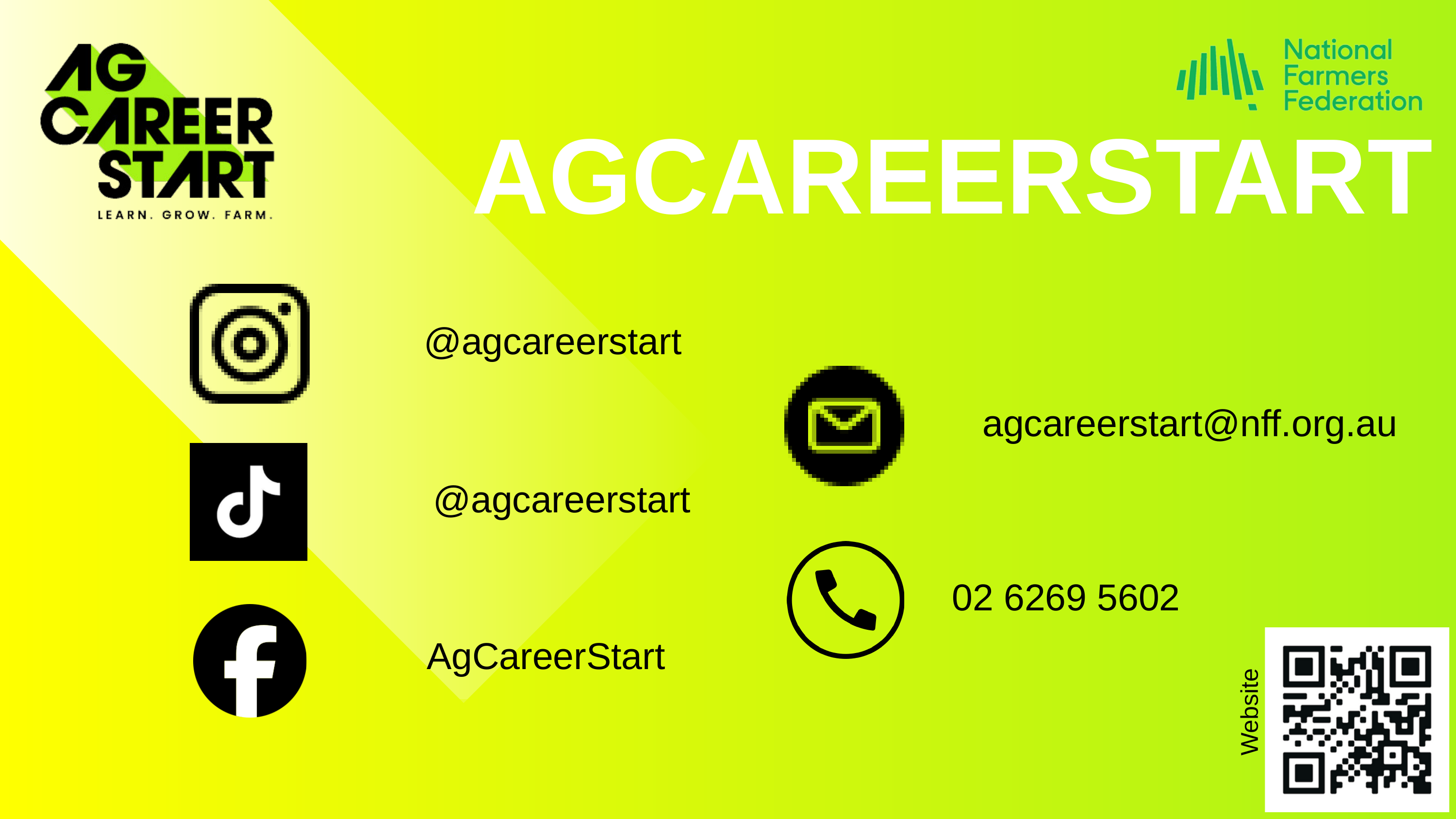

AGCAREERSTART

@agcareerstart

agcareerstart@nff.org.au

@agcareerstart

02 6269 5602

AgCareerStart
Website